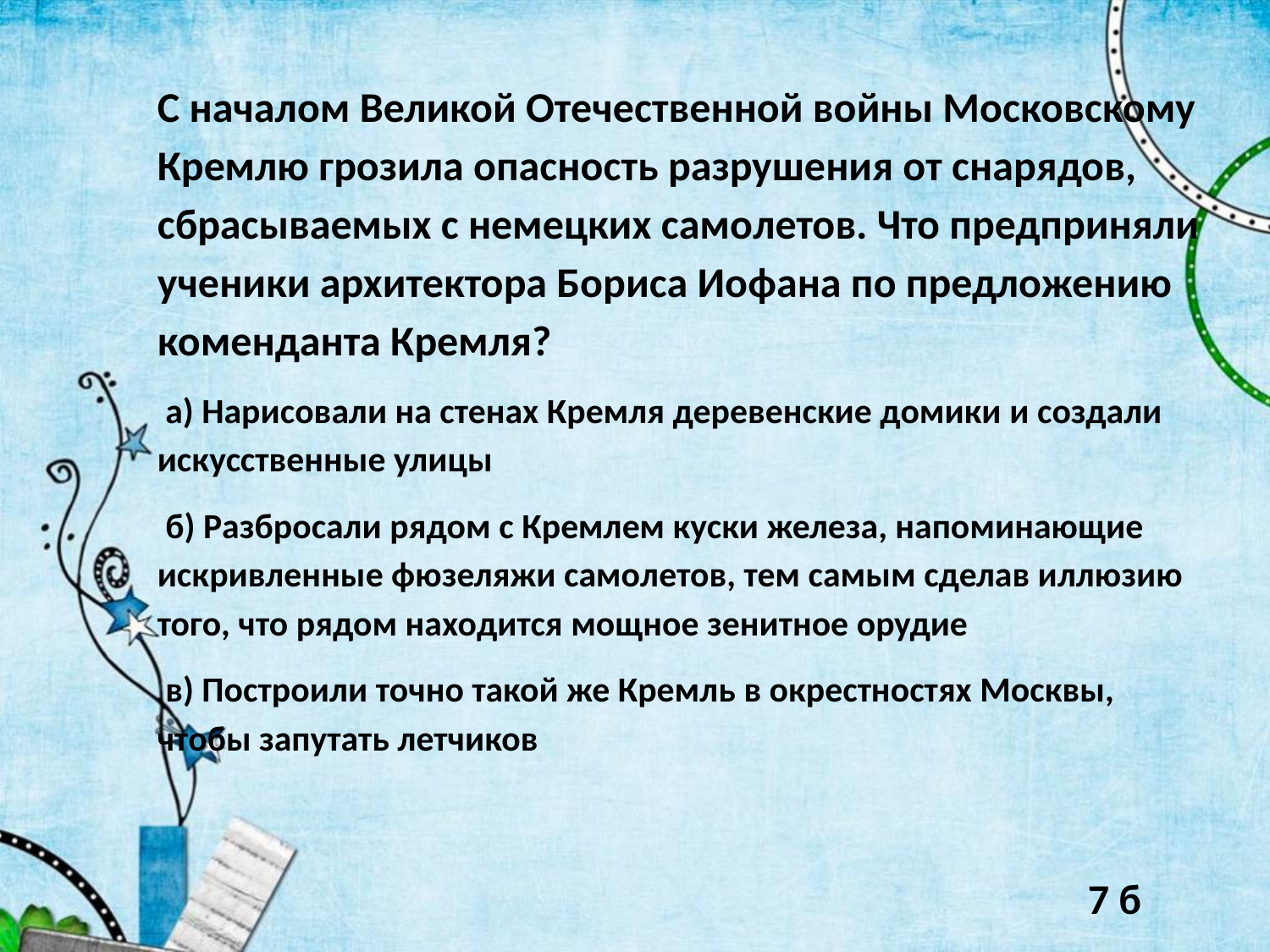

С началом Великой Отечественной войны Московскому Кремлю грозила опасность разрушения от снарядов, сбрасываемых с немецких самолетов. Что предприняли ученики архитектора Бориса Иофана по предложению коменданта Кремля?
 а) Нарисовали на стенах Кремля деревенские домики и создали искусственные улицы
 б) Разбросали рядом с Кремлем куски железа, напоминающие искривленные фюзеляжи самолетов, тем самым сделав иллюзию того, что рядом находится мощное зенитное орудие
 в) Построили точно такой же Кремль в окрестностях Москвы,         чтобы запутать летчиков

7 б